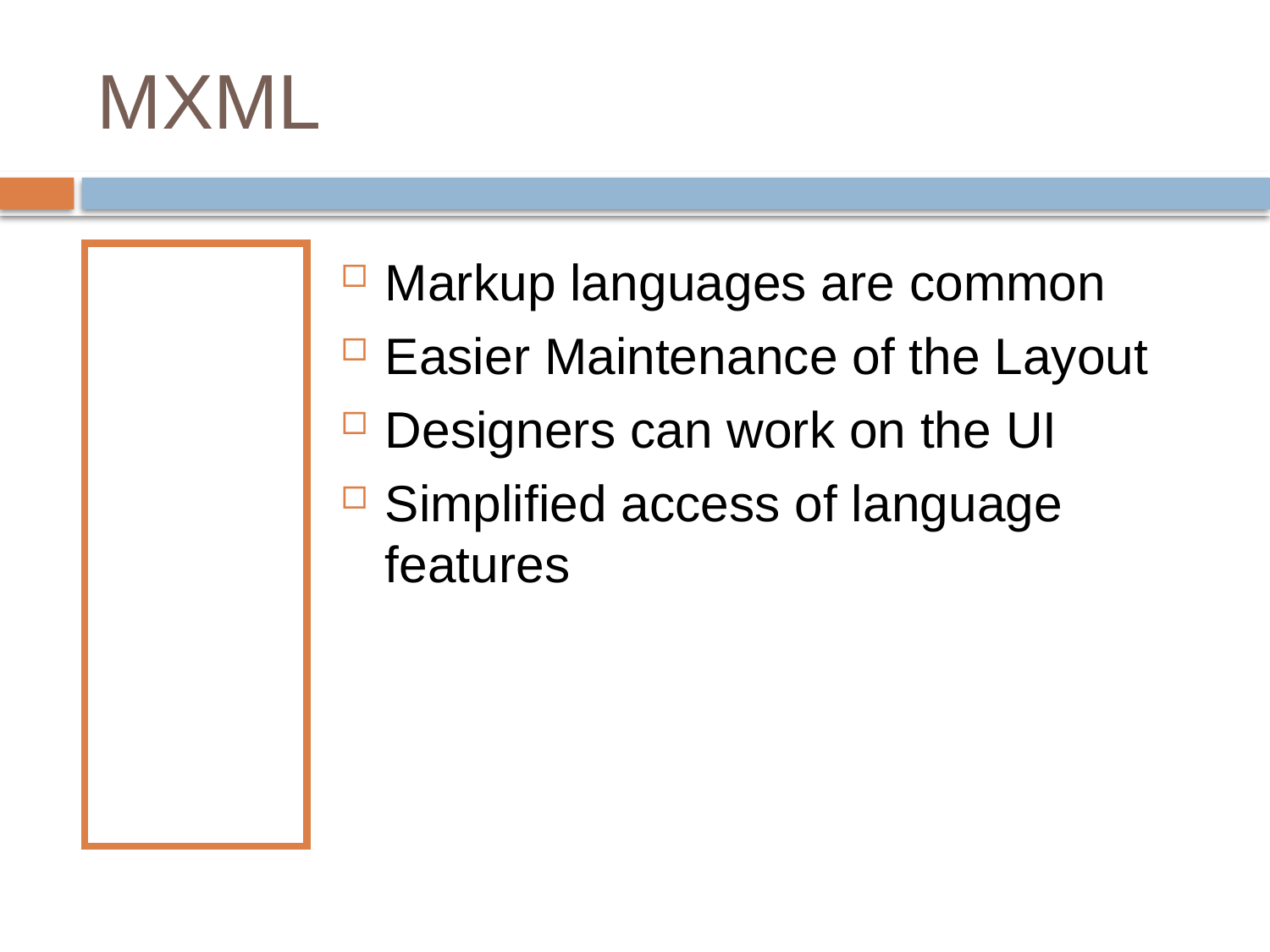

# MXML
Motivation
Markup languages are common
Easier Maintenance of the Layout
Designers can work on the UI
Simplified access of language features